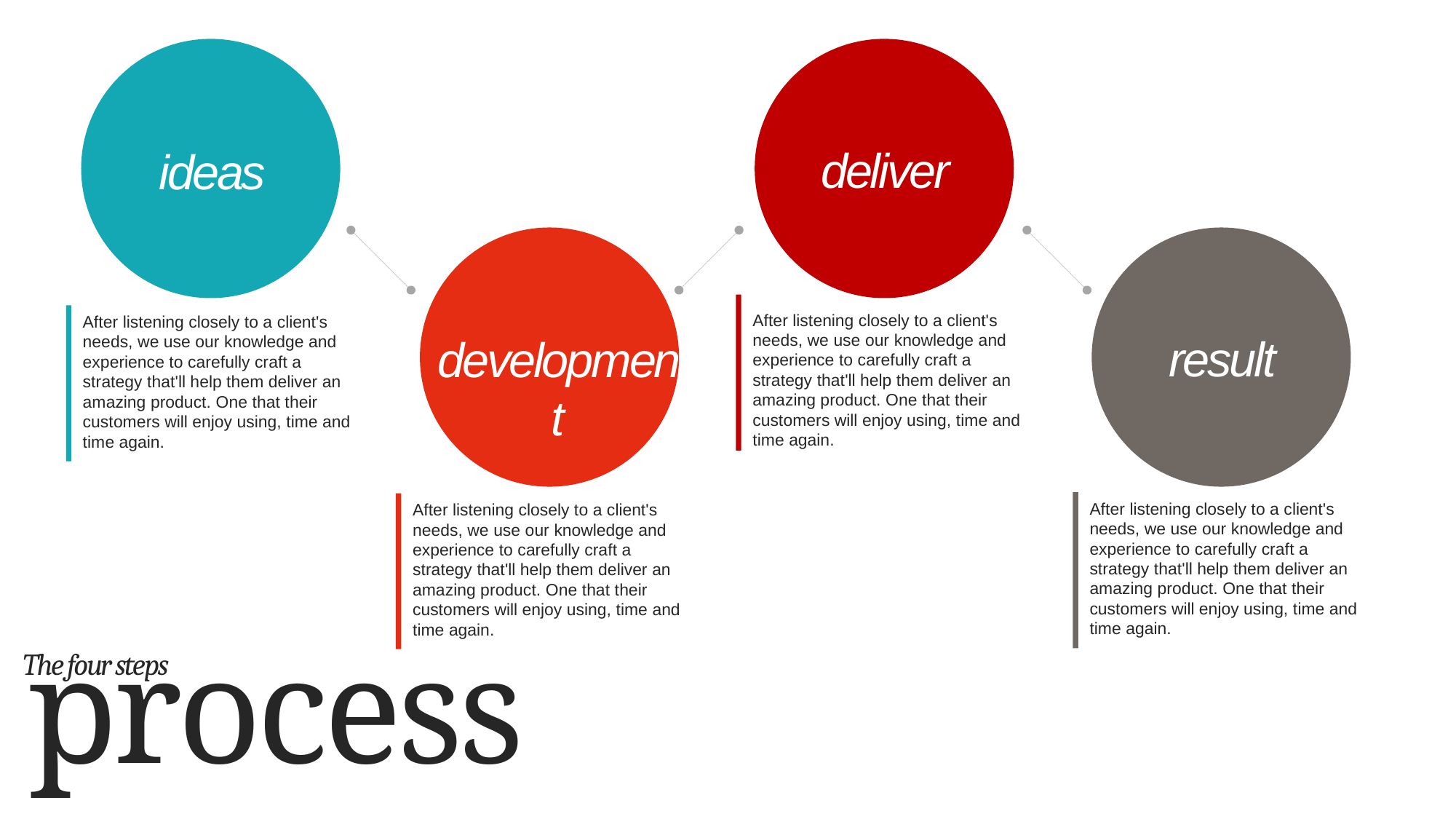

deliver
ideas

After listening closely to a client's needs, we use our knowledge and experience to carefully craft a strategy that'll help them deliver an amazing product. One that their customers will enjoy using, time and time again.

After listening closely to a client's needs, we use our knowledge and experience to carefully craft a strategy that'll help them deliver an amazing product. One that their customers will enjoy using, time and time again.
result
development

After listening closely to a client's needs, we use our knowledge and experience to carefully craft a strategy that'll help them deliver an amazing product. One that their customers will enjoy using, time and time again.

After listening closely to a client's needs, we use our knowledge and experience to carefully craft a strategy that'll help them deliver an amazing product. One that their customers will enjoy using, time and time again.
process
The four steps